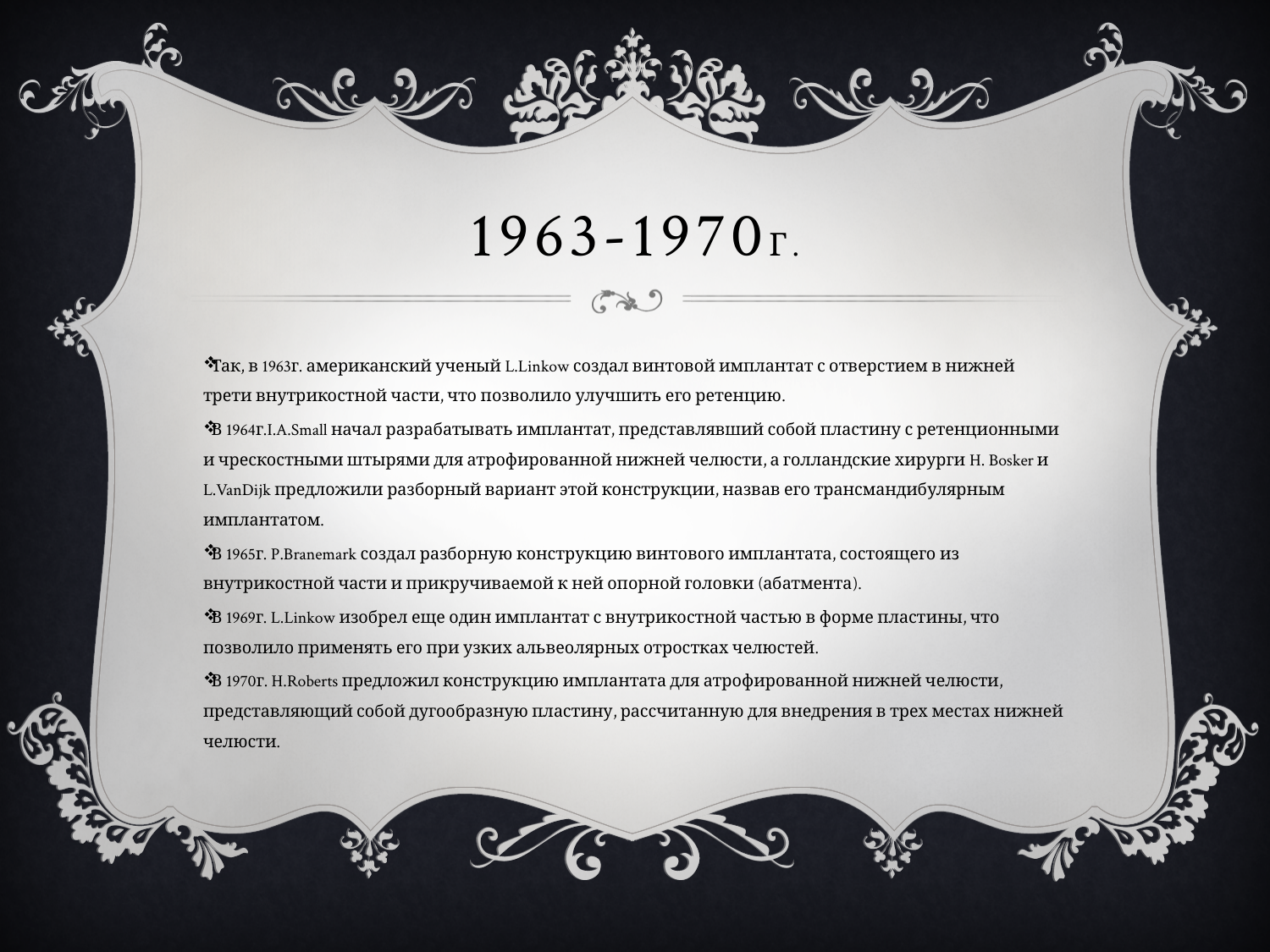

# 1963-1970г.
Так, в 1963г. американский ученый L.Linkow создал винтовой имплантат с отверстием в нижней трети внутрикостной части, что позволило улучшить его ретенцию.
В 1964г.I.A.Small начал разрабатывать имплантат, представлявший собой пластину с ретенционными и чрескостными штырями для атрофированной нижней челюсти, а голландские хирурги H. Bosker и L.VanDijk предложили разборный вариант этой конструкции, назвав его трансмандибулярным имплантатом.
В 1965г. P.Branemark создал разборную конструкцию винтового имплантата, состоящего из внутрикостной части и прикручиваемой к ней опорной головки (абатмента).
В 1969г. L.Linkow изобрел еще один имплантат с внутрикостной частью в форме пластины, что позволило применять его при узких альвеолярных отростках челюстей.
В 1970г. H.Roberts предложил конструкцию имплантата для атрофированной нижней челюсти, представляющий собой дугообразную пластину, рассчитанную для внедрения в трех местах нижней челюсти.